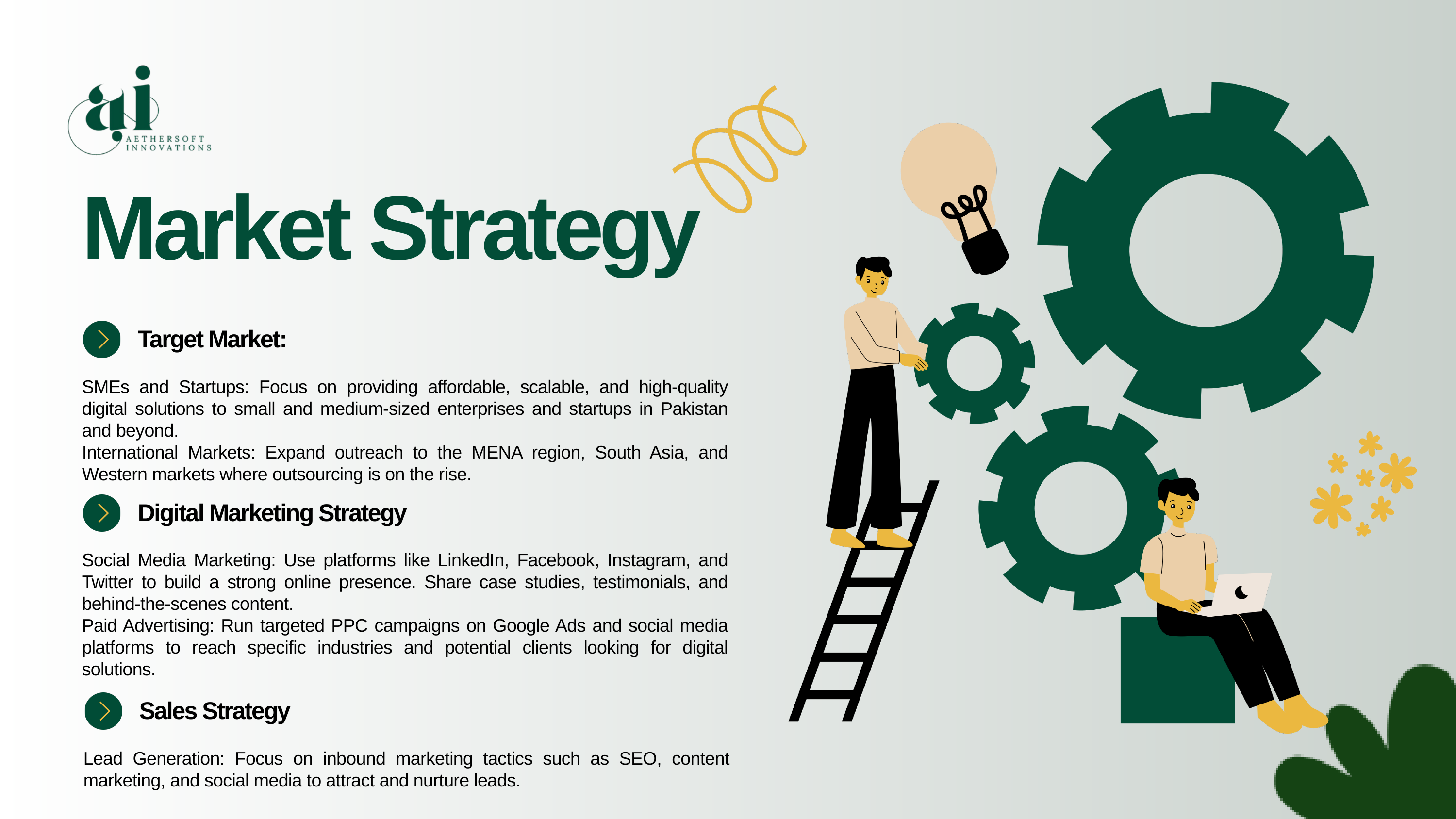

Market Strategy

Target Market:
SMEs and Startups: Focus on providing affordable, scalable, and high-quality digital solutions to small and medium-sized enterprises and startups in Pakistan and beyond.
International Markets: Expand outreach to the MENA region, South Asia, and Western markets where outsourcing is on the rise.

Digital Marketing Strategy
Social Media Marketing: Use platforms like LinkedIn, Facebook, Instagram, and Twitter to build a strong online presence. Share case studies, testimonials, and behind-the-scenes content.
Paid Advertising: Run targeted PPC campaigns on Google Ads and social media platforms to reach specific industries and potential clients looking for digital solutions.

Sales Strategy
Lead Generation: Focus on inbound marketing tactics such as SEO, content marketing, and social media to attract and nurture leads.